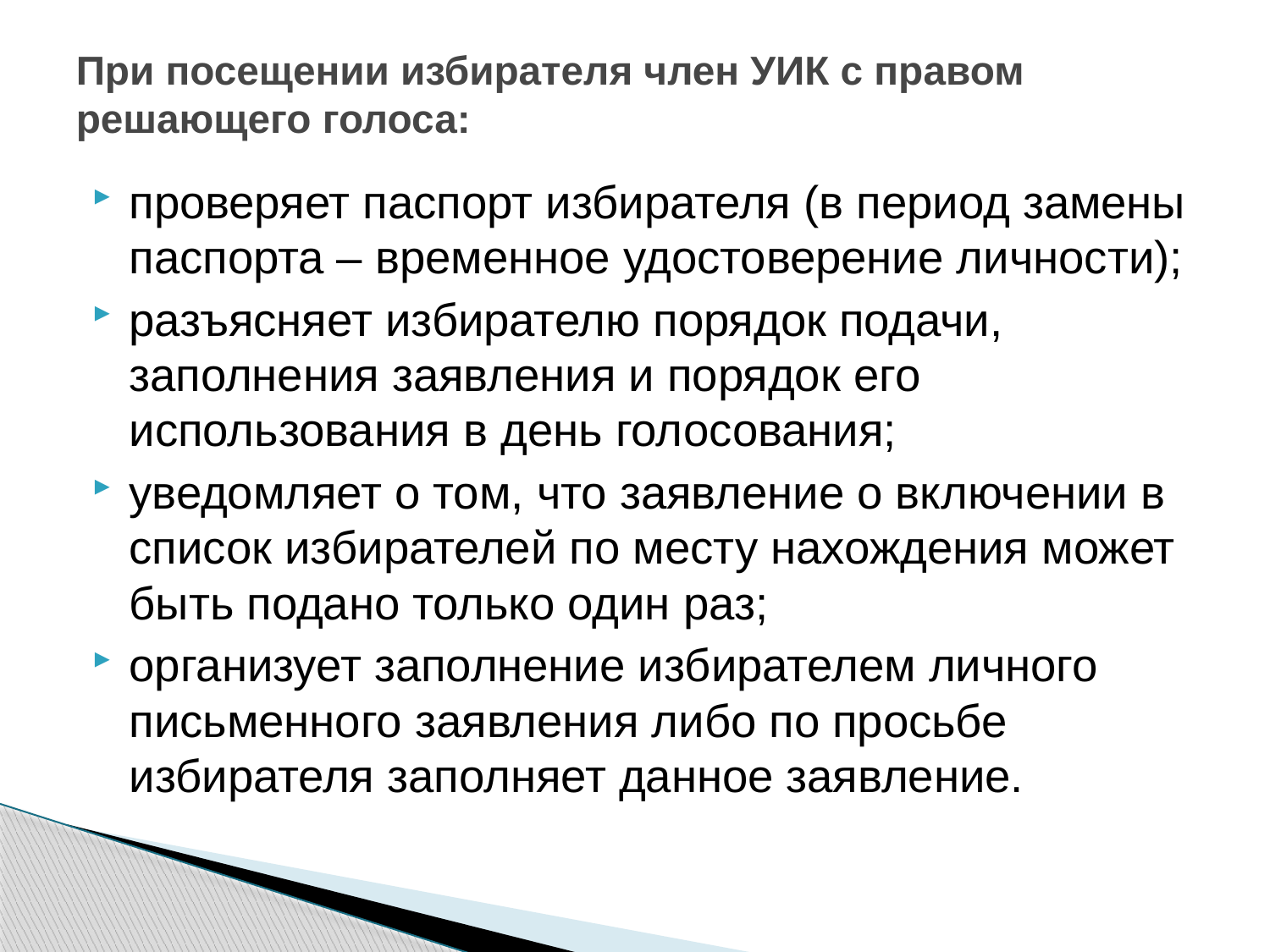

# При посещении избирателя член УИК с правом решающего голоса:
проверяет паспорт избирателя (в период замены паспорта – временное удостоверение личности);
разъясняет избирателю порядок подачи, заполнения заявления и порядок его использования в день голосования;
уведомляет о том, что заявление о включении в список избирателей по месту нахождения может быть подано только один раз;
организует заполнение избирателем личного письменного заявления либо по просьбе избирателя заполняет данное заявление.